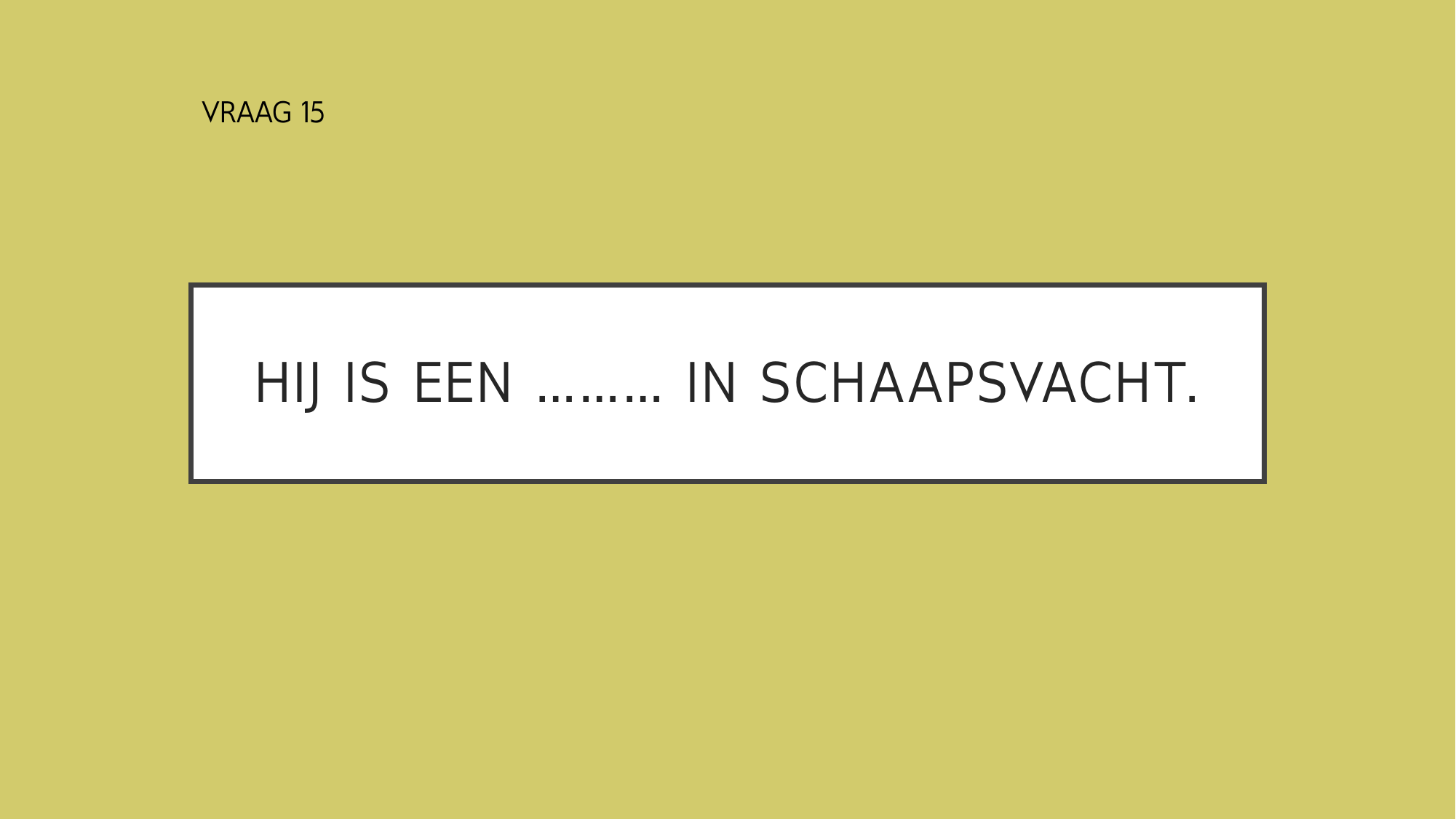

VRAAG 15
# Hij is een ……… in schaapsvacht.